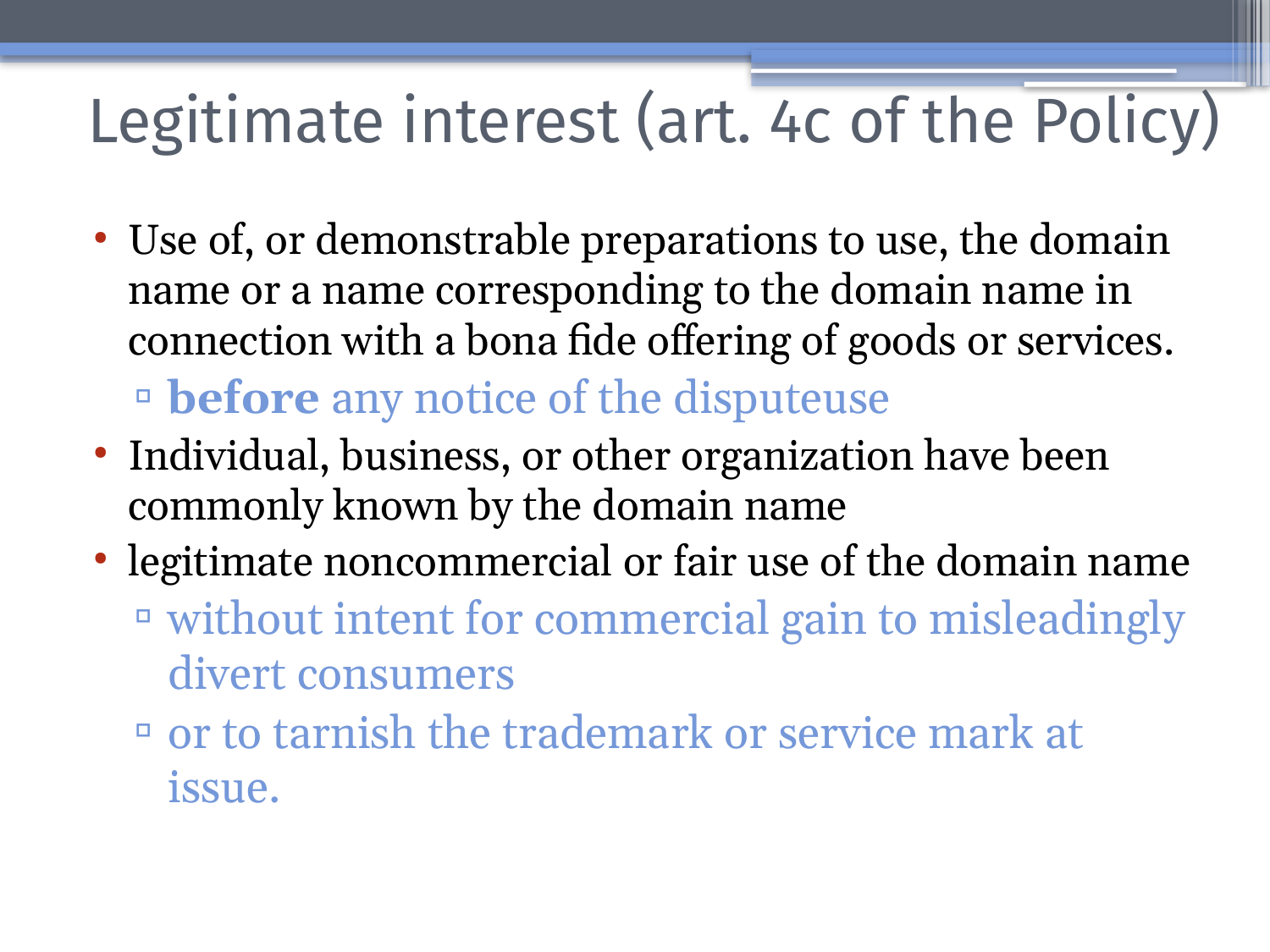

Legitimate interest (art. 4c of the Policy)
Use of, or demonstrable preparations to use, the domain name or a name corresponding to the domain name in connection with a bona fide offering of goods or services.
before any notice of the disputeuse
Individual, business, or other organization have been commonly known by the domain name
legitimate noncommercial or fair use of the domain name
without intent for commercial gain to misleadingly divert consumers
or to tarnish the trademark or service mark at issue.